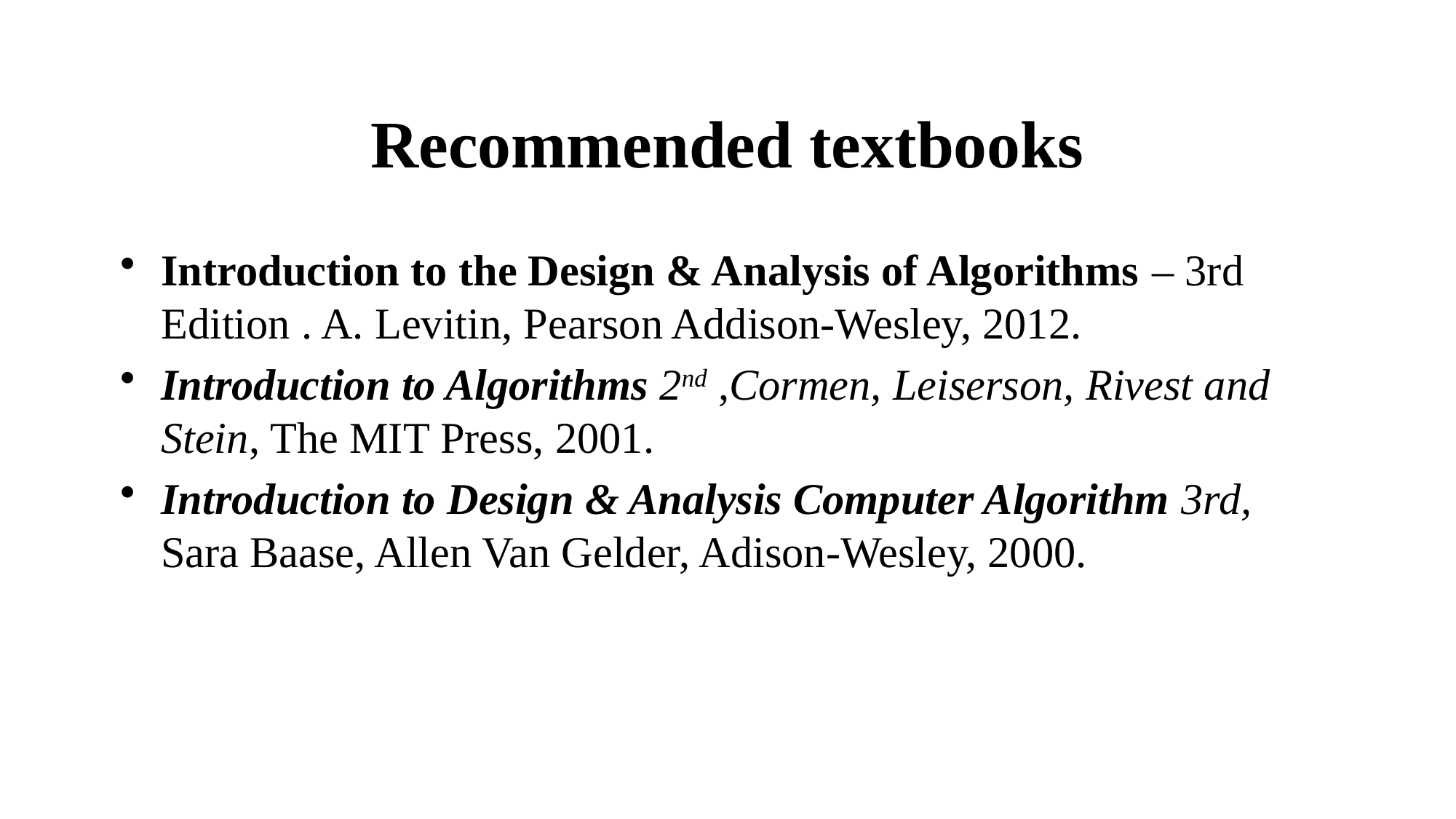

# Recommended textbooks
Introduction to the Design & Analysis of Algorithms – 3rd Edition . A. Levitin, Pearson Addison-Wesley, 2012.
Introduction to Algorithms 2nd ,Cormen, Leiserson, Rivest and Stein, The MIT Press, 2001.
Introduction to Design & Analysis Computer Algorithm 3rd, Sara Baase, Allen Van Gelder, Adison-Wesley, 2000.